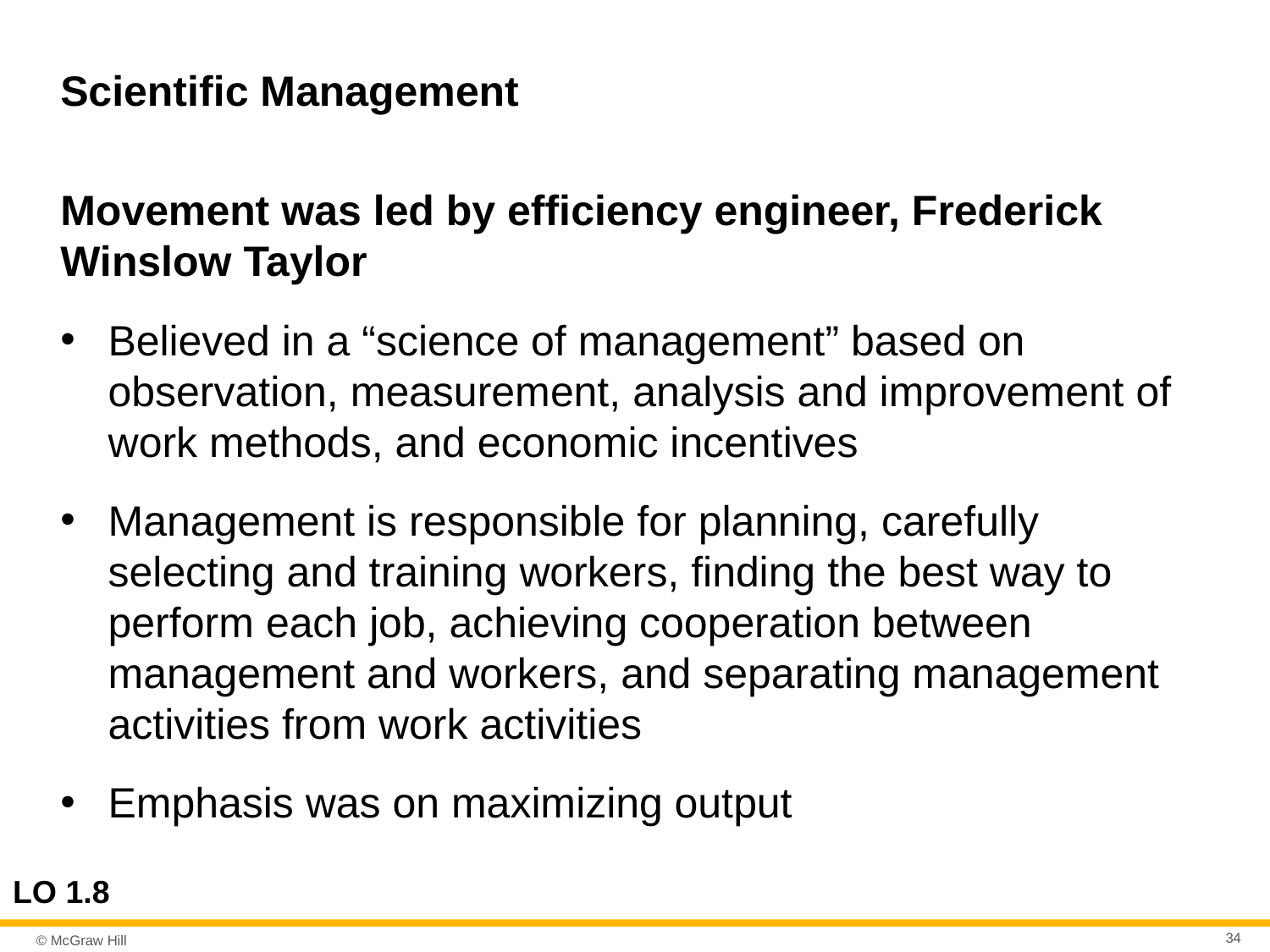

# Scientific Management
Movement was led by efficiency engineer, Frederick Winslow Taylor
Believed in a “science of management” based on observation, measurement, analysis and improvement of work methods, and economic incentives
Management is responsible for planning, carefully selecting and training workers, finding the best way to perform each job, achieving cooperation between management and workers, and separating management activities from work activities
Emphasis was on maximizing output
LO 1.8